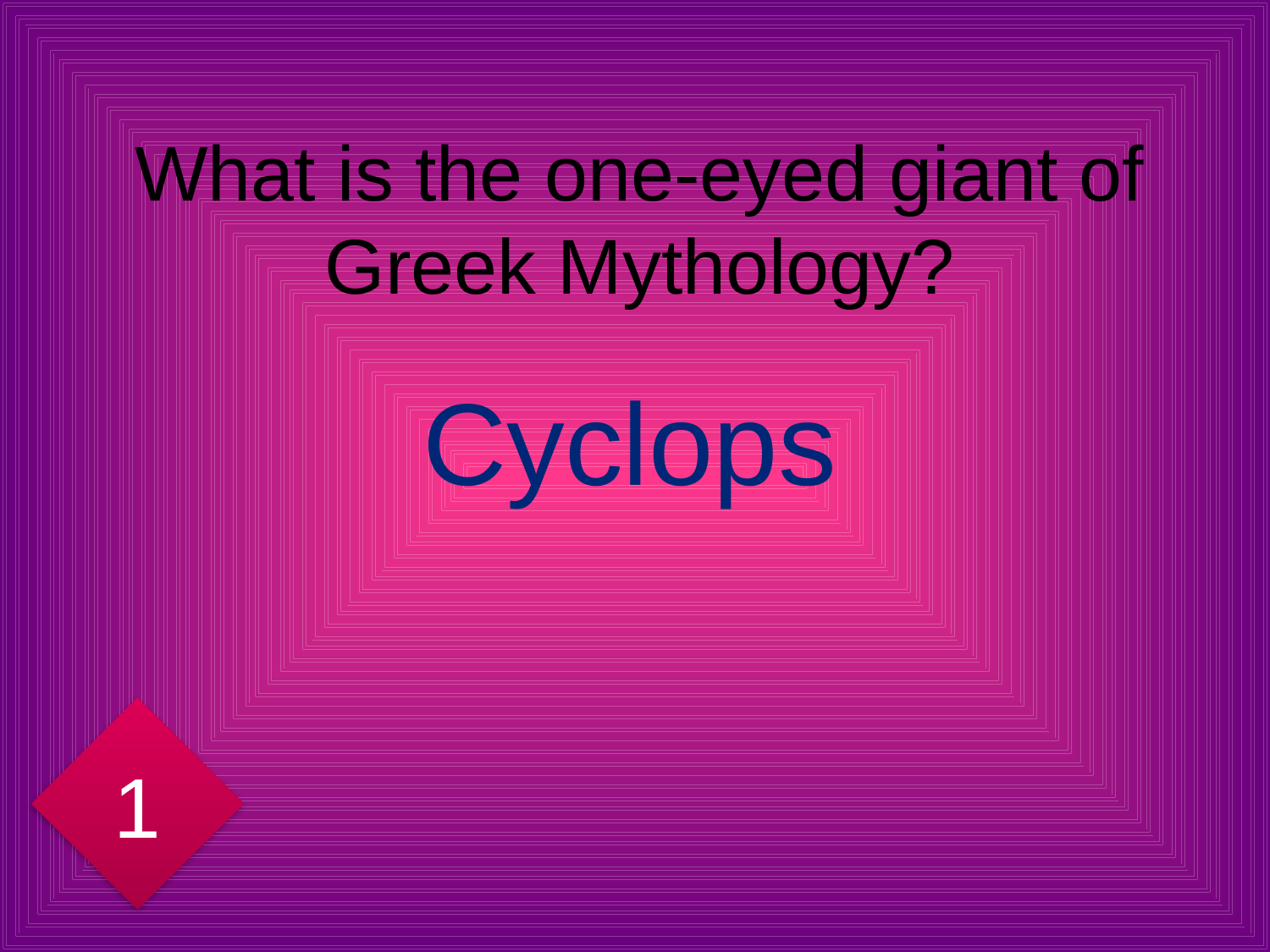

# What is the one-eyed giant of Greek Mythology?
Cyclops
1